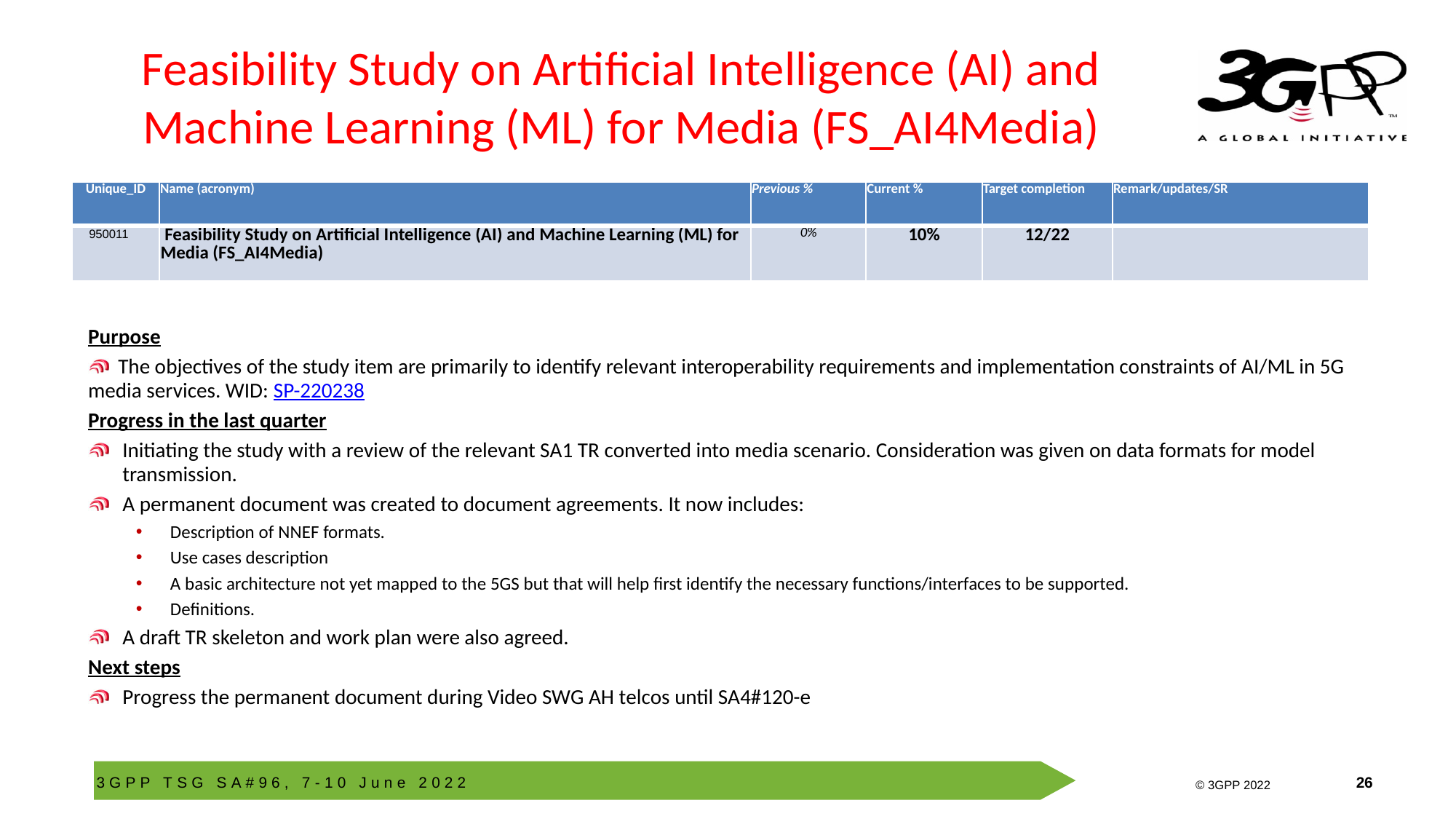

# Feasibility Study on Artificial Intelligence (AI) and Machine Learning (ML) for Media (FS_AI4Media)
| Unique\_ID | Name (acronym) | Previous % | Current % | Target completion | Remark/updates/SR |
| --- | --- | --- | --- | --- | --- |
| 950011 | Feasibility Study on Artificial Intelligence (AI) and Machine Learning (ML) for Media (FS\_AI4Media) | 0% | 10% | 12/22 |  |
Purpose
  The objectives of the study item are primarily to identify relevant interoperability requirements and implementation constraints of AI/ML in 5G media services. WID: SP-220238
Progress in the last quarter
Initiating the study with a review of the relevant SA1 TR converted into media scenario. Consideration was given on data formats for model transmission.
A permanent document was created to document agreements. It now includes:
Description of NNEF formats.
Use cases description
A basic architecture not yet mapped to the 5GS but that will help first identify the necessary functions/interfaces to be supported.
Definitions.
A draft TR skeleton and work plan were also agreed.
Next steps
Progress the permanent document during Video SWG AH telcos until SA4#120-e